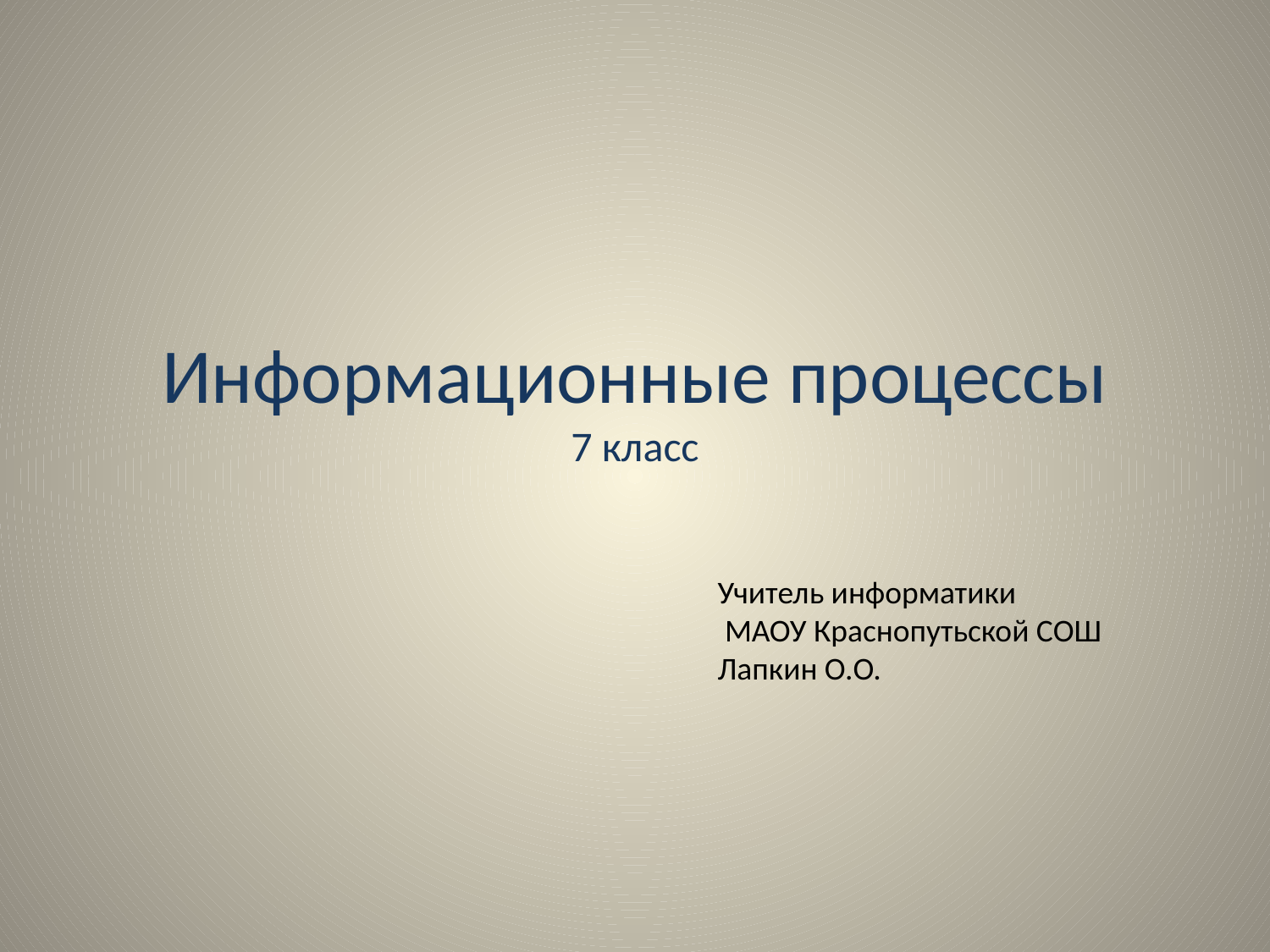

# Информационные процессы 7 класс
Учитель информатики
 МАОУ Краснопутьской СОШ
Лапкин О.О.